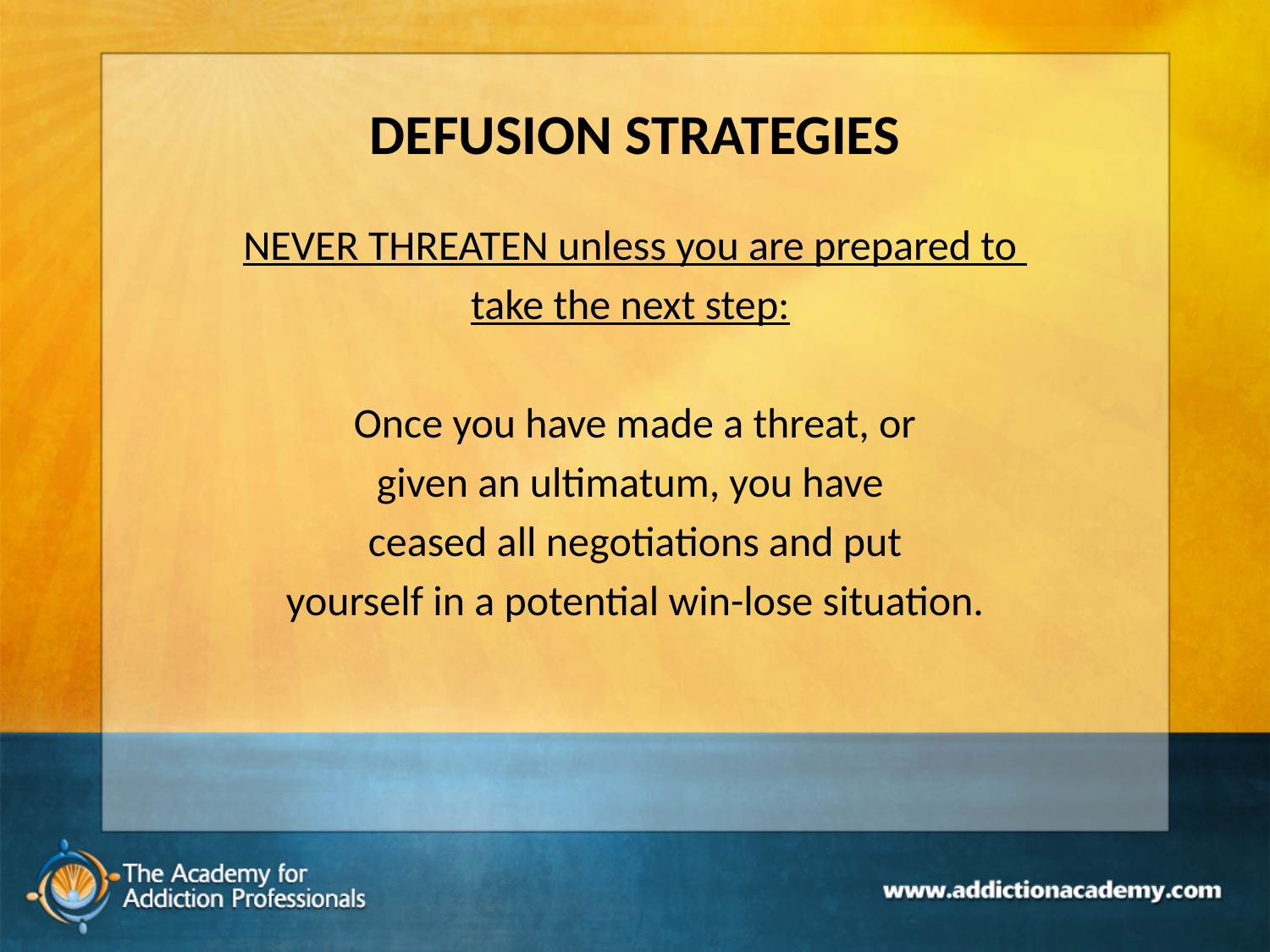

# DEFUSION STRATEGIES
NEVER THREATEN unless you are prepared to
take the next step:

Once you have made a threat, or
given an ultimatum, you have
ceased all negotiations and put
yourself in a potential win-lose situation.